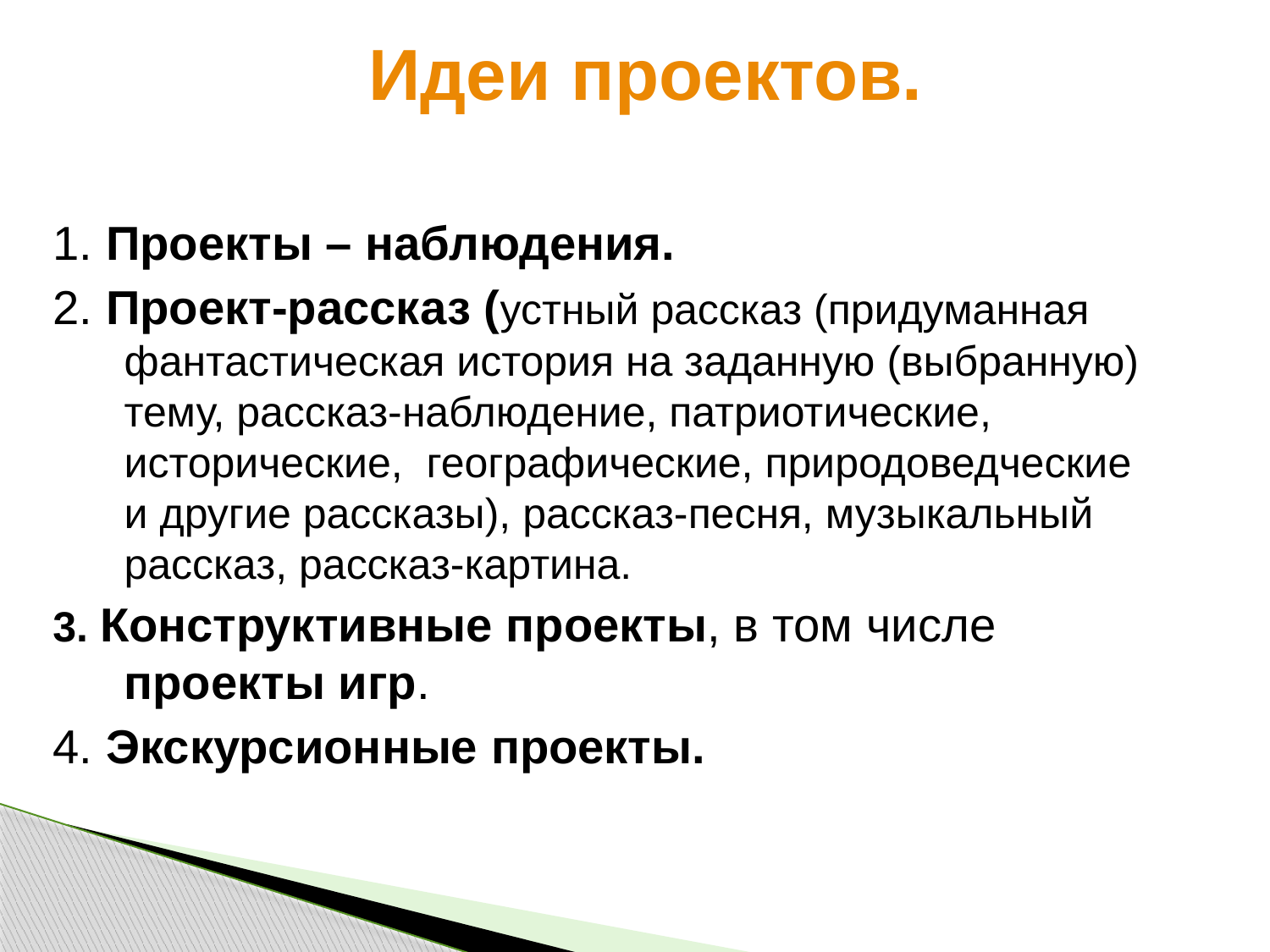

# Идеи проектов.
1. Проекты – наблюдения.
2. Проект-рассказ (устный рассказ (придуманная фантастическая история на заданную (выбранную) тему, рассказ-наблюдение, патриотические, исторические,  географические, природоведческие и другие рассказы), рассказ-песня, музыкальный рассказ, рассказ-картина.
3. Конструктивные проекты, в том числе проекты игр.
4. Экскурсионные проекты.